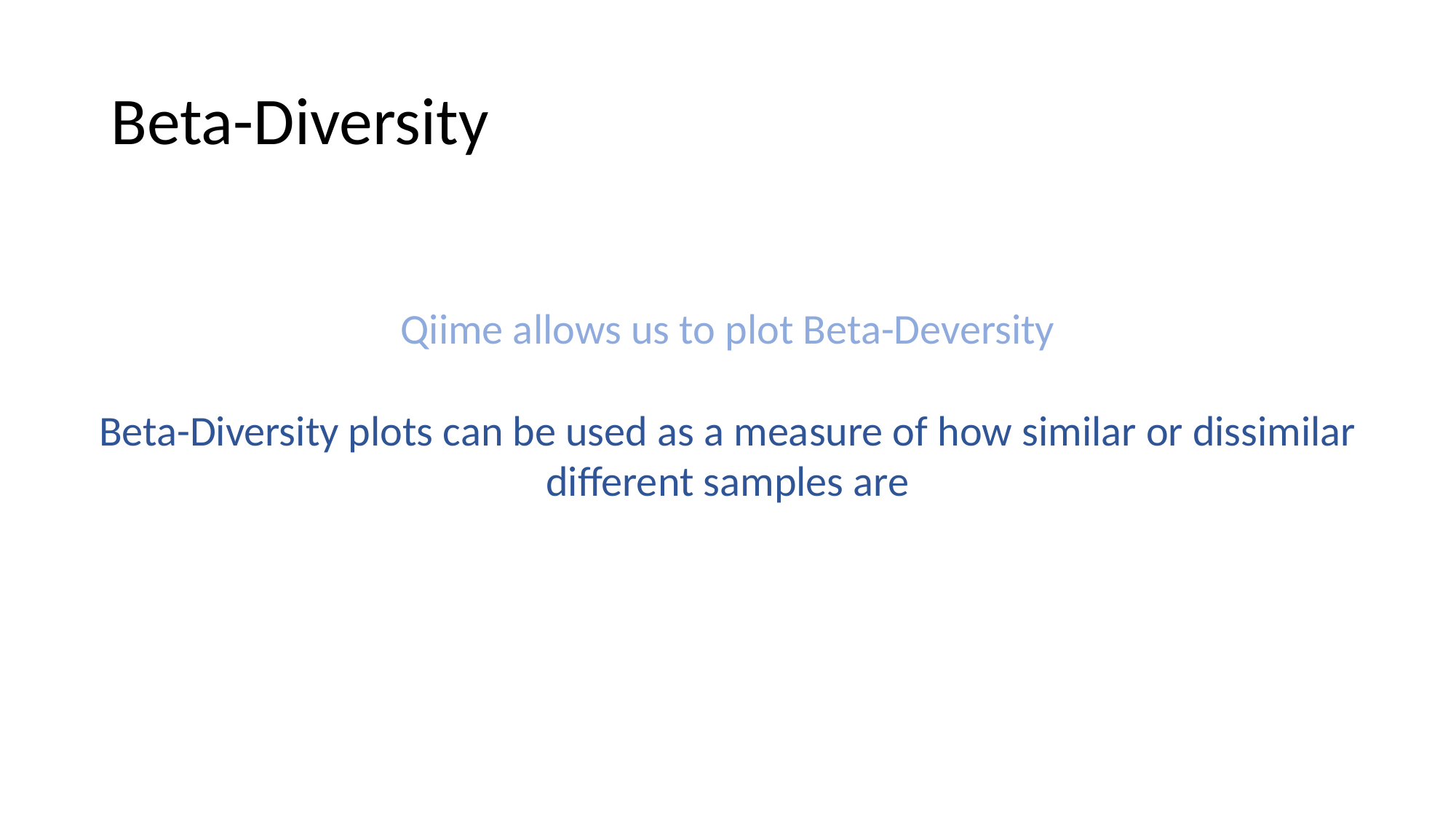

# Beta-Diversity
Qiime allows us to plot Beta-Deversity

Beta-Diversity plots can be used as a measure of how similar or dissimilar different samples are